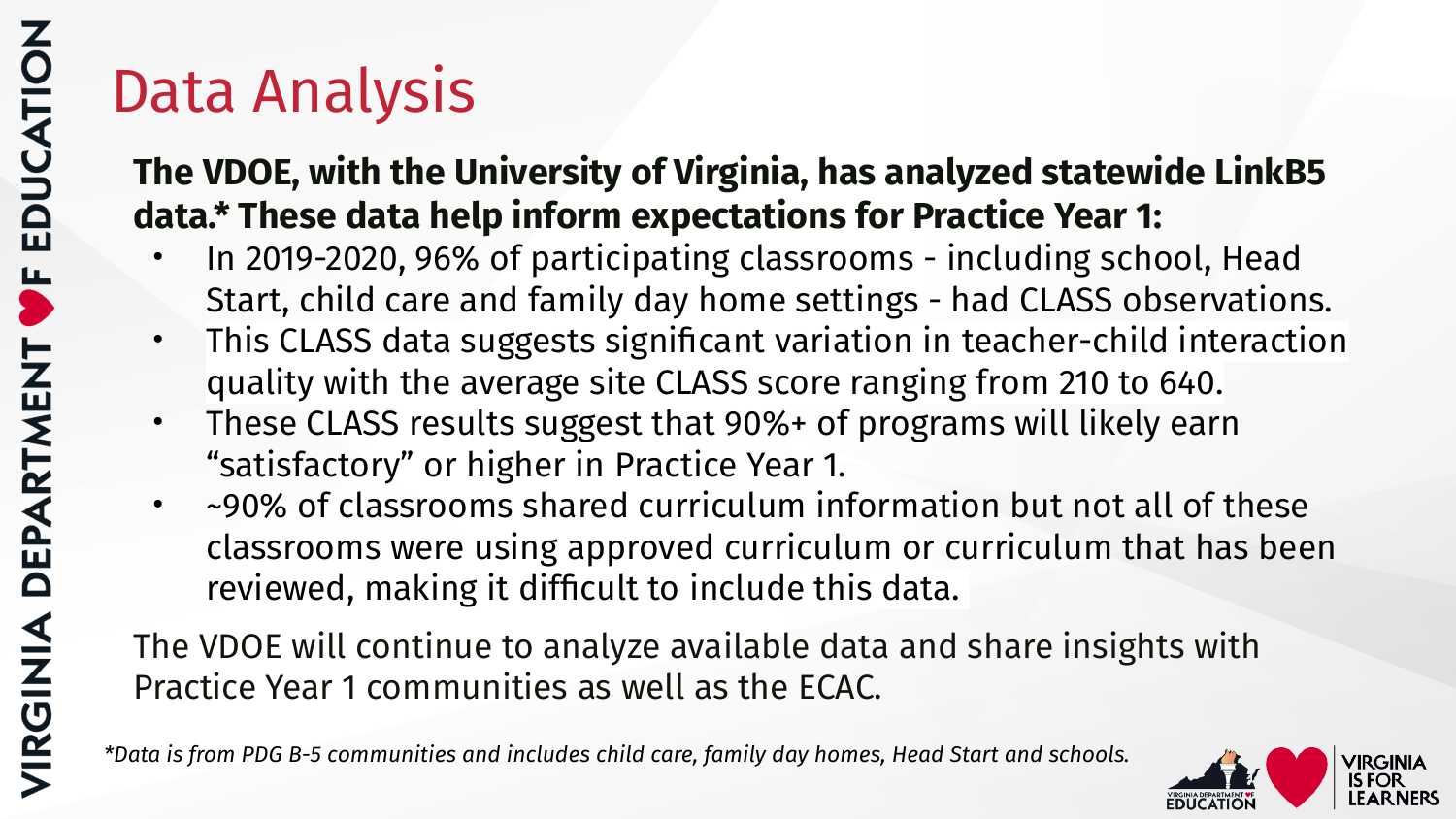

# Data Analysis
The VDOE, with the University of Virginia, has analyzed statewide LinkB5 data.* These data help inform expectations for Practice Year 1:
In 2019-2020, 96% of participating classrooms - including school, Head Start, child care and family day home settings - had CLASS observations.
This CLASS data suggests significant variation in teacher-child interaction quality with the average site CLASS score ranging from 210 to 640.
These CLASS results suggest that 90%+ of programs will likely earn “satisfactory” or higher in Practice Year 1.
~90% of classrooms shared curriculum information but not all of these classrooms were using approved curriculum or curriculum that has been reviewed, making it difficult to include this data.
The VDOE will continue to analyze available data and share insights with Practice Year 1 communities as well as the ECAC.
*Data is from PDG B-5 communities and includes child care, family day homes, Head Start and schools.